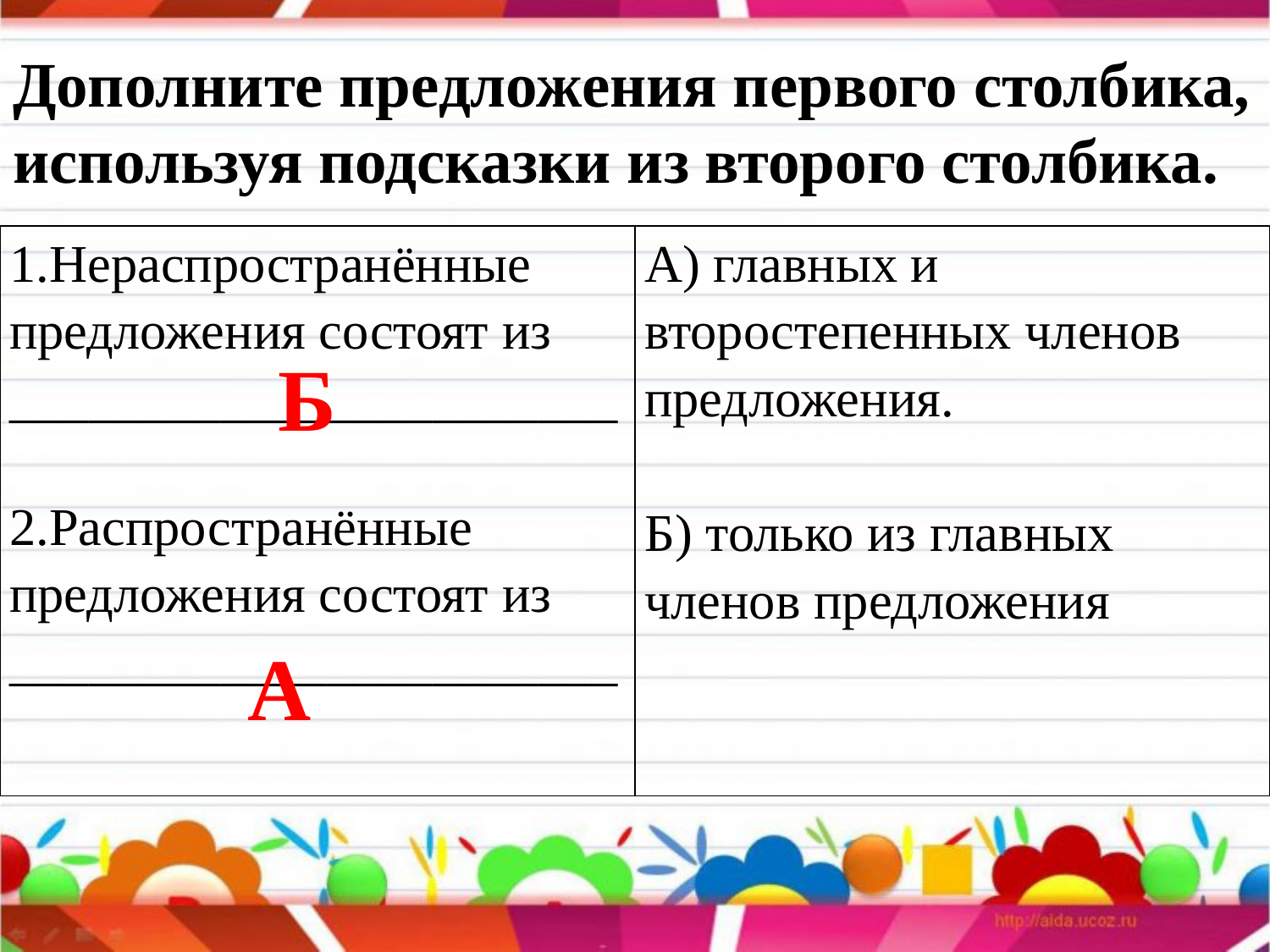

Дополните предложения первого столбика, используя подсказки из второго столбика.
| 1.Нераспространённые предложения состоят из \_\_\_\_\_\_\_\_\_\_\_\_\_\_\_\_\_\_\_\_\_\_\_ 2.Распространённые предложения состоят из \_\_\_\_\_\_\_\_\_\_\_\_\_\_\_\_\_\_\_\_\_\_\_ | А) главных и второстепенных членов предложения.   Б) только из главных членов предложения |
| --- | --- |
Б
А